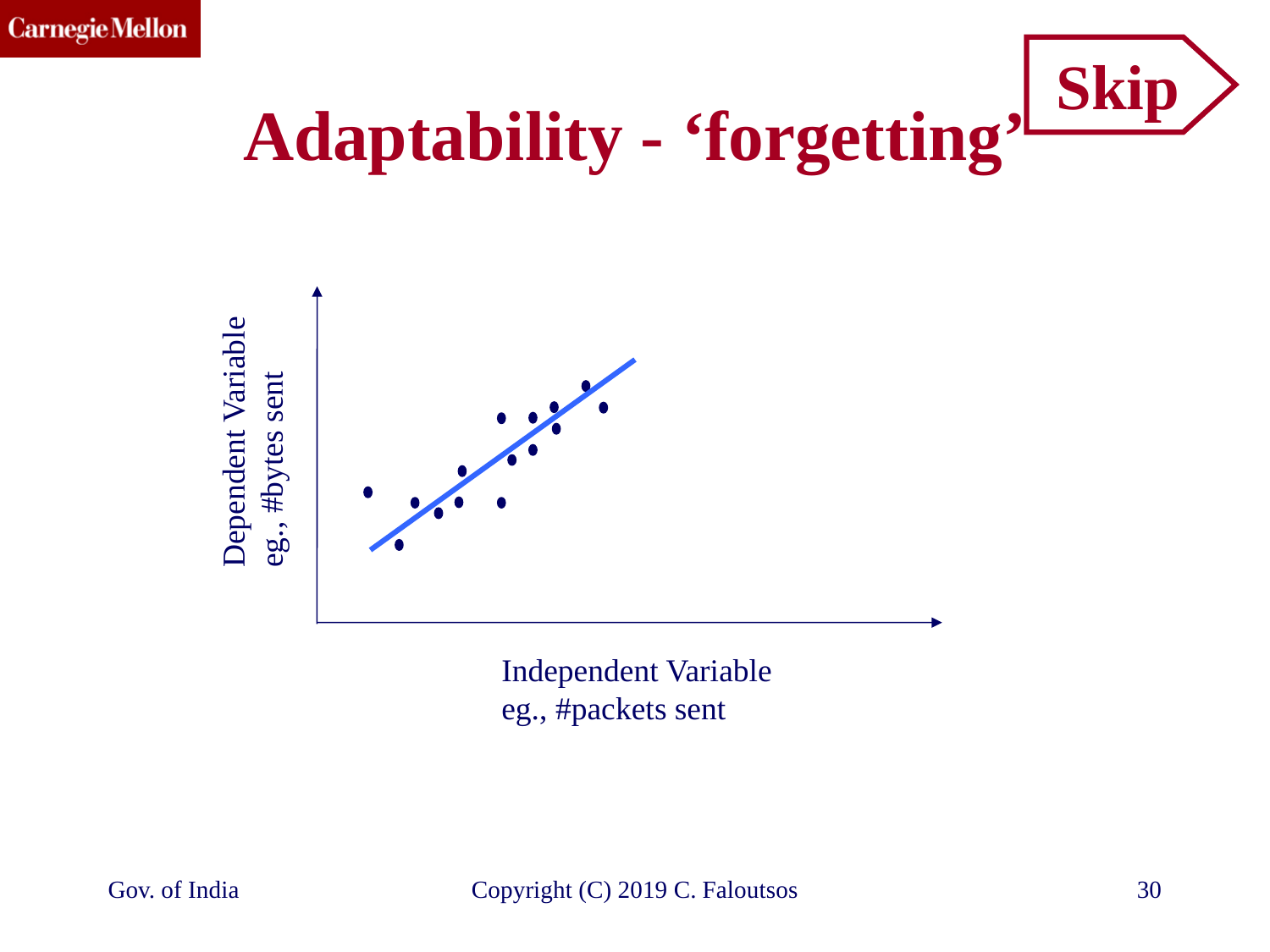

Skip
# Adaptability - ‘forgetting’

Dependent Variable
eg., #bytes sent

Independent Variable
eg., #packets sent
Gov. of India
Copyright (C) 2019 C. Faloutsos
30